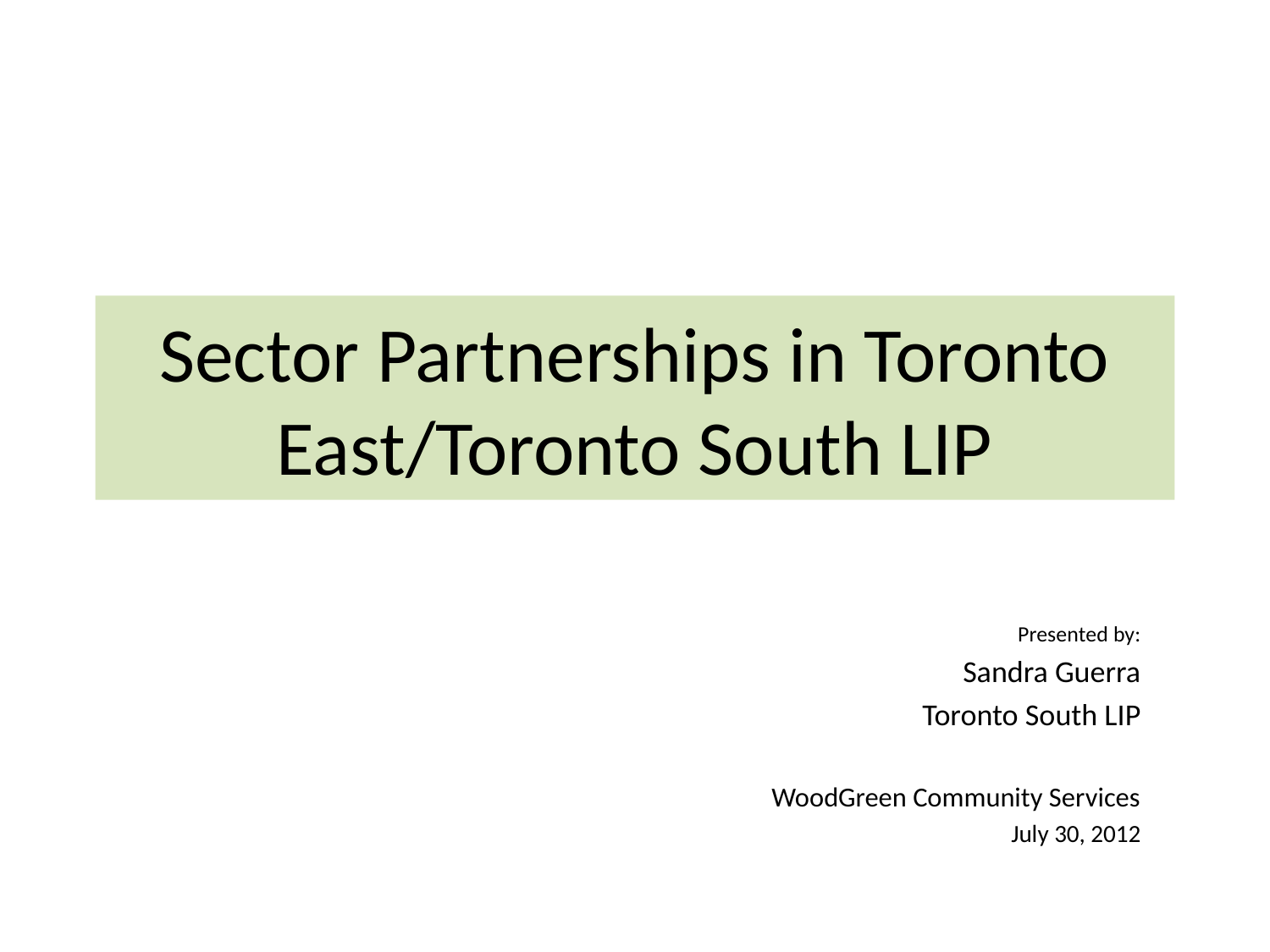

# Sector Partnerships in Toronto East/Toronto South LIP
Presented by:
Sandra Guerra
Toronto South LIP

WoodGreen Community Services
July 30, 2012